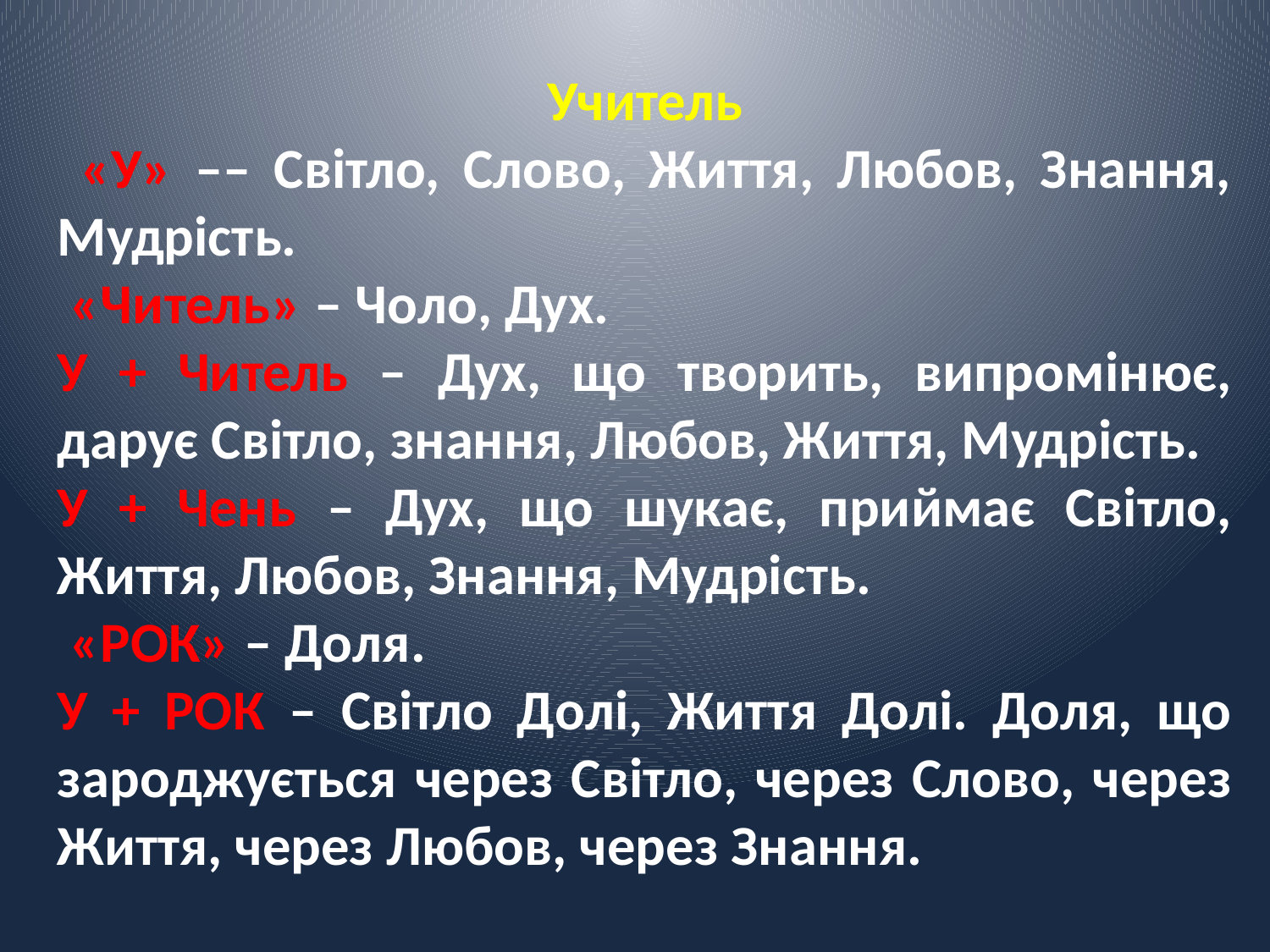

Учитель
 «У» –– Світло, Слово, Життя, Любов, Знання, Мудрість.
 «Читель» – Чоло, Дух.
У + Читель – Дух, що творить, випромінює, дарує Світло, знання, Любов, Життя, Мудрість.
У + Чень – Дух, що шукає, приймає Світло, Життя, Любов, Знання, Мудрість.
 «РОК» – Доля.
У + РОК – Світло Долі, Життя Долі. Доля, що зароджується через Світло, через Слово, через Життя, через Любов, через Знання.